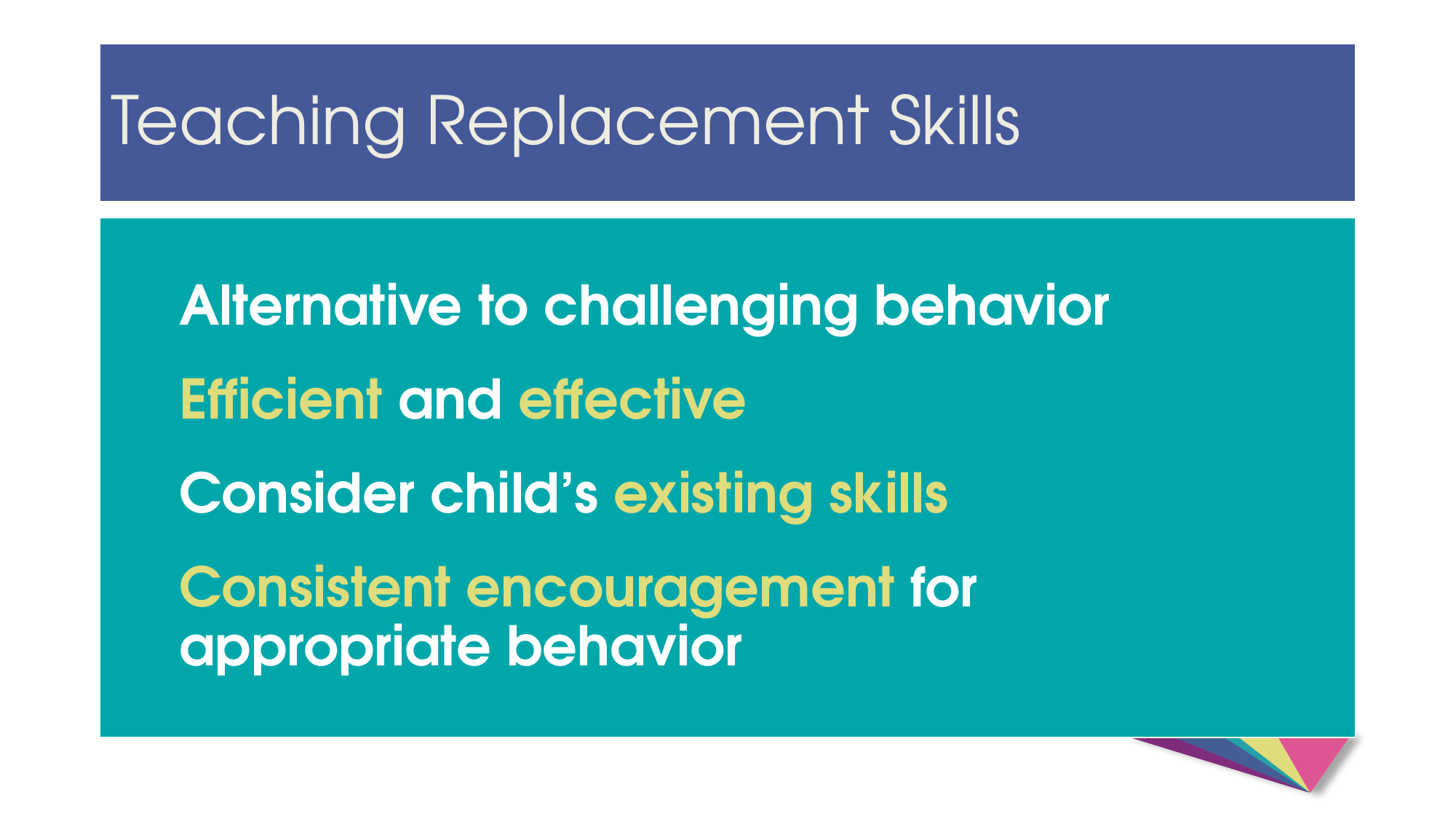

# Teaching Replacement Skills
Alternative to challenging behavior
Efficient and effective
Consider child’s existing skills
Consistent encouragement for
appropriate behavior